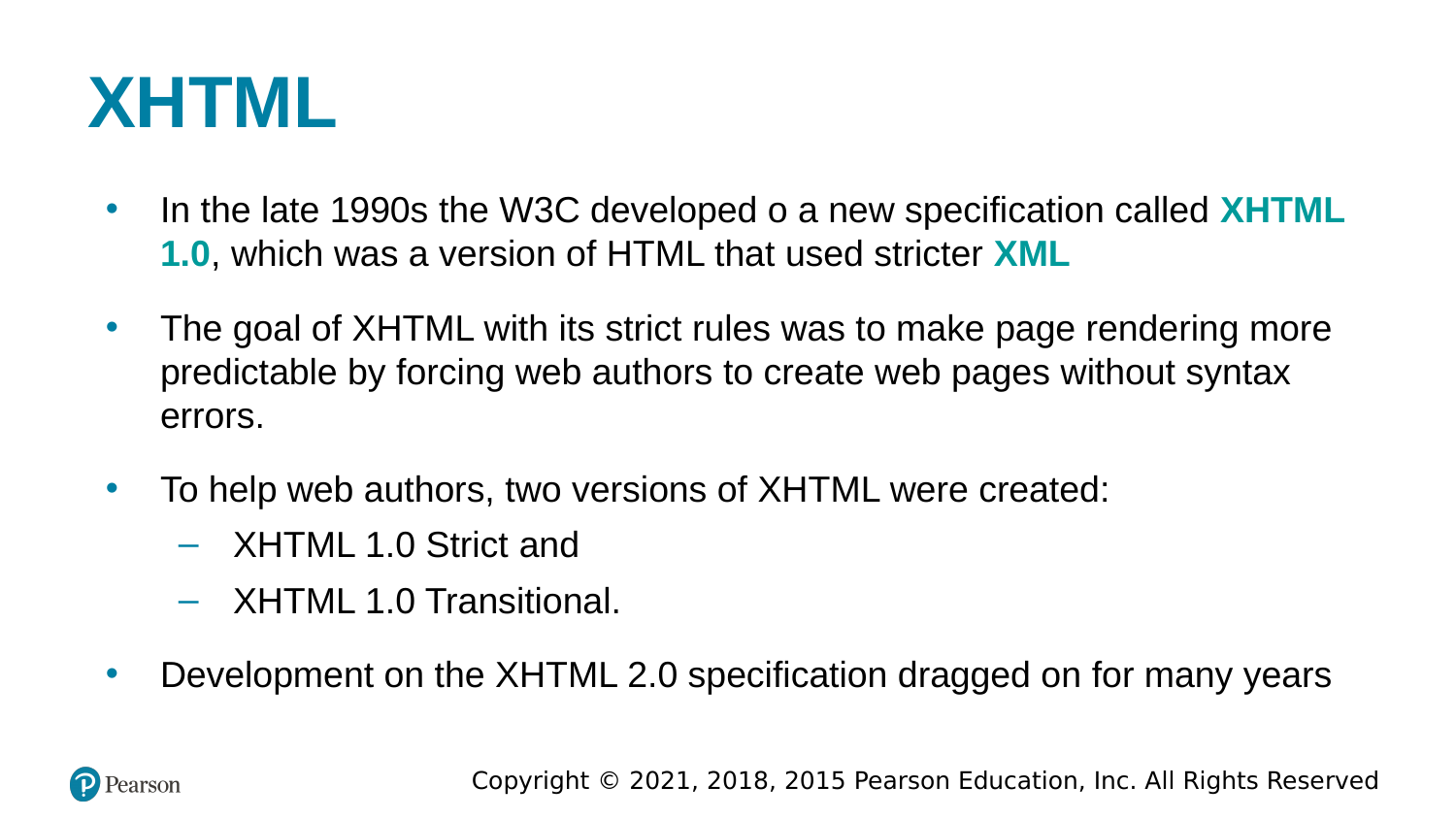

# XHTML
In the late 1990s the W3C developed o a new specification called XHTML 1.0, which was a version of HTML that used stricter XML
The goal of XHTML with its strict rules was to make page rendering more predictable by forcing web authors to create web pages without syntax errors.
To help web authors, two versions of XHTML were created:
XHTML 1.0 Strict and
XHTML 1.0 Transitional.
Development on the XHTML 2.0 specification dragged on for many years